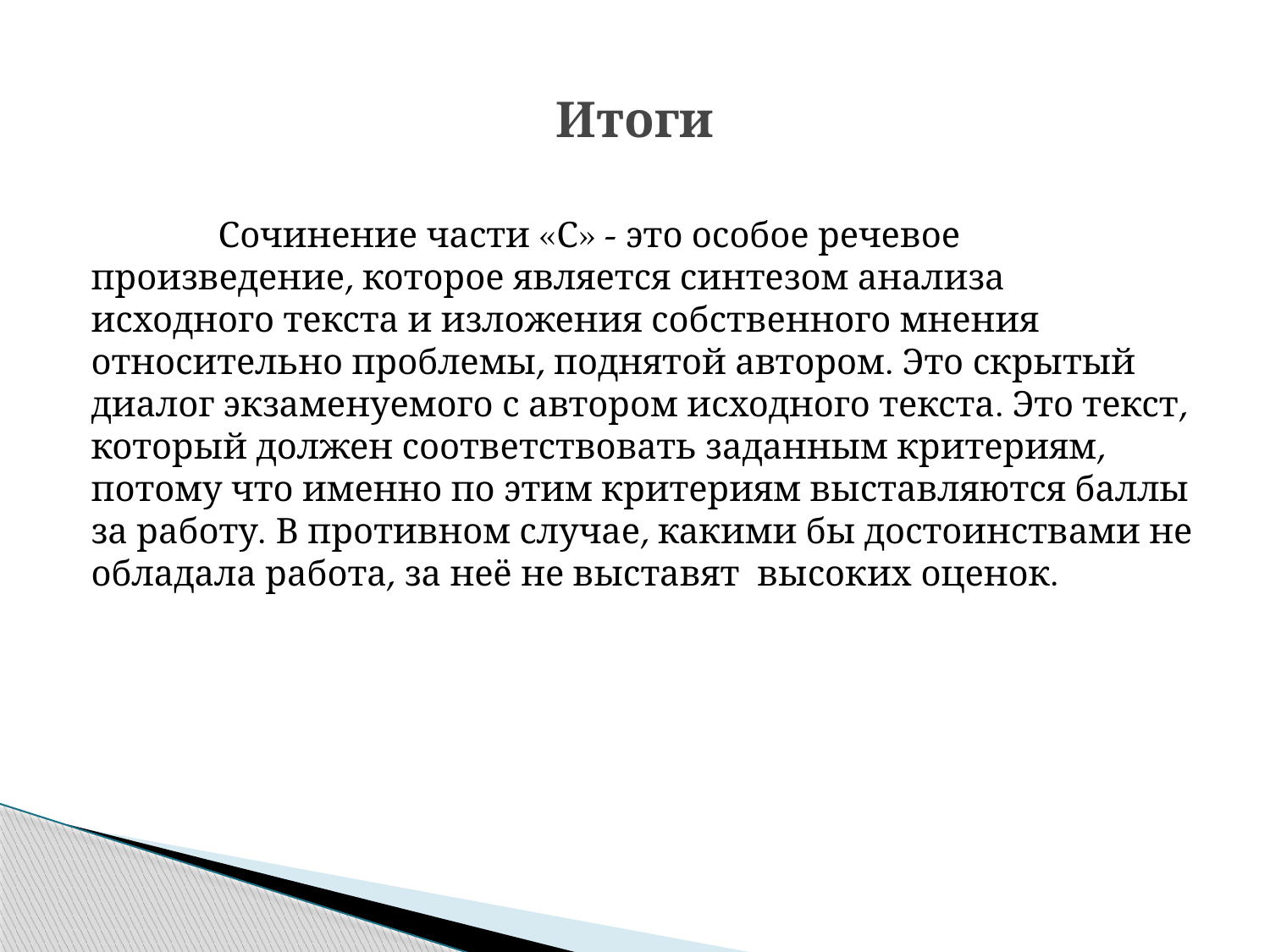

# Итоги
	Сочинение части «С» - это особое речевое произведение, которое является синтезом анализа исходного текста и изложения собственного мнения относительно проблемы, поднятой автором. Это скрытый диалог экзаменуемого с автором исходного текста. Это текст, который должен соответствовать заданным критериям, потому что именно по этим критериям выставляются баллы за работу. В противном случае, какими бы достоинствами не обладала работа, за неё не выставят  высоких оценок.